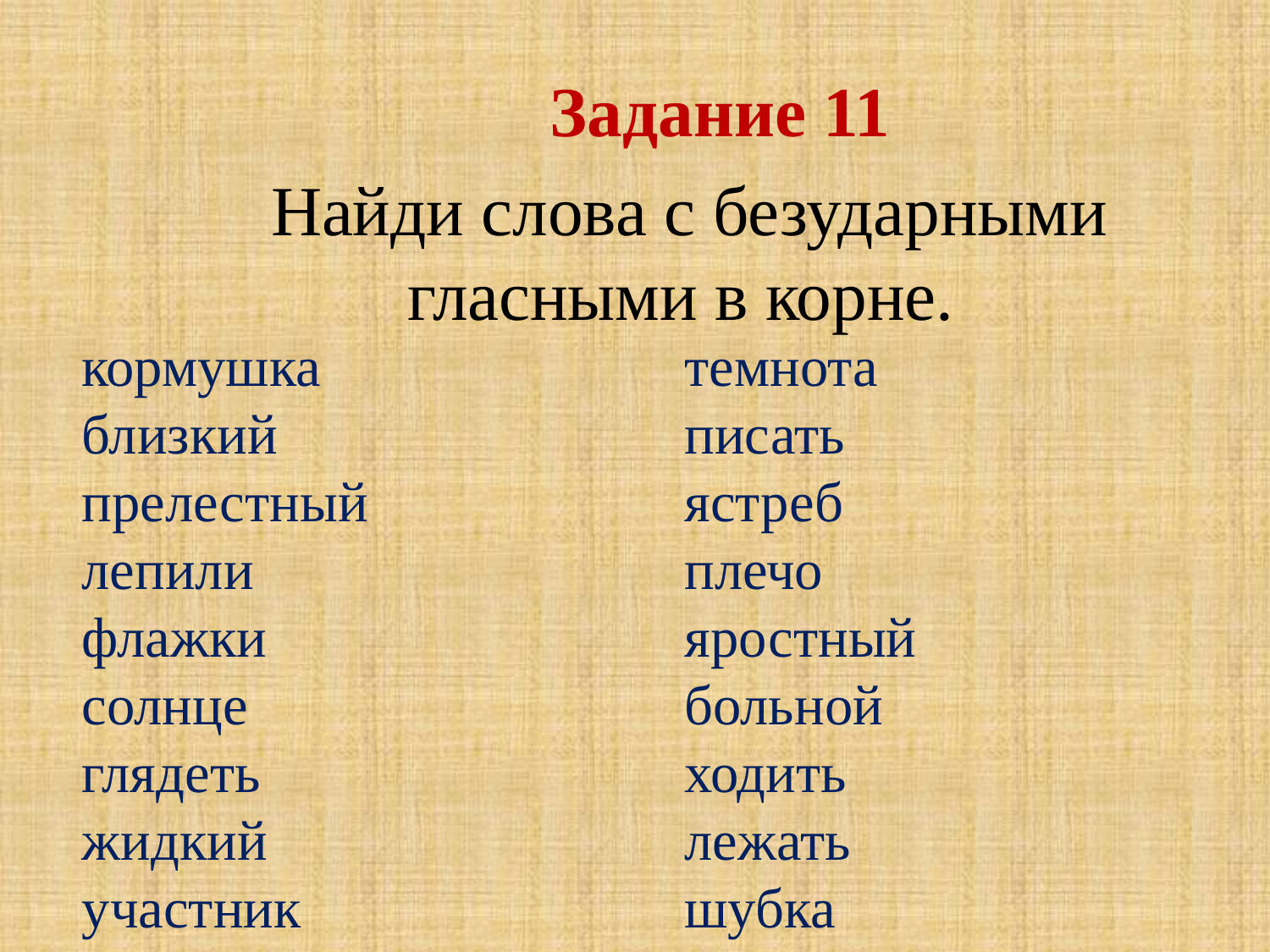

Задание 11
Найди слова с безударными гласными в корне.
кормушка
близкий
прелестный
лепили
флажки
солнце
глядеть
жидкий
участник
темнота
писать
ястреб
плечо
яростный
больной
ходить
лежать
шубка